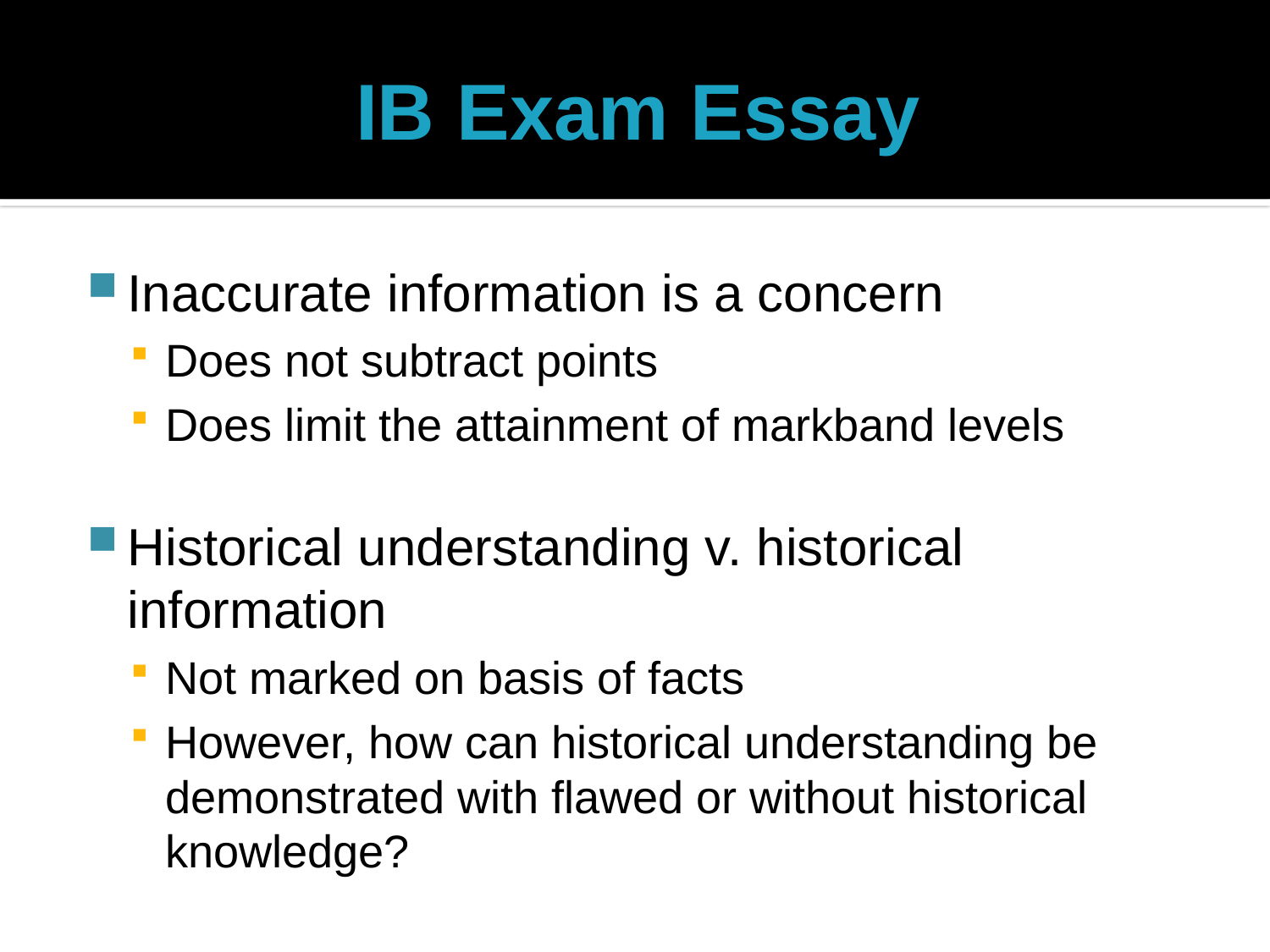

# IB Exam Essay
Inaccurate information is a concern
Does not subtract points
Does limit the attainment of markband levels

Historical understanding v. historical information
Not marked on basis of facts
However, how can historical understanding be demonstrated with flawed or without historical knowledge?